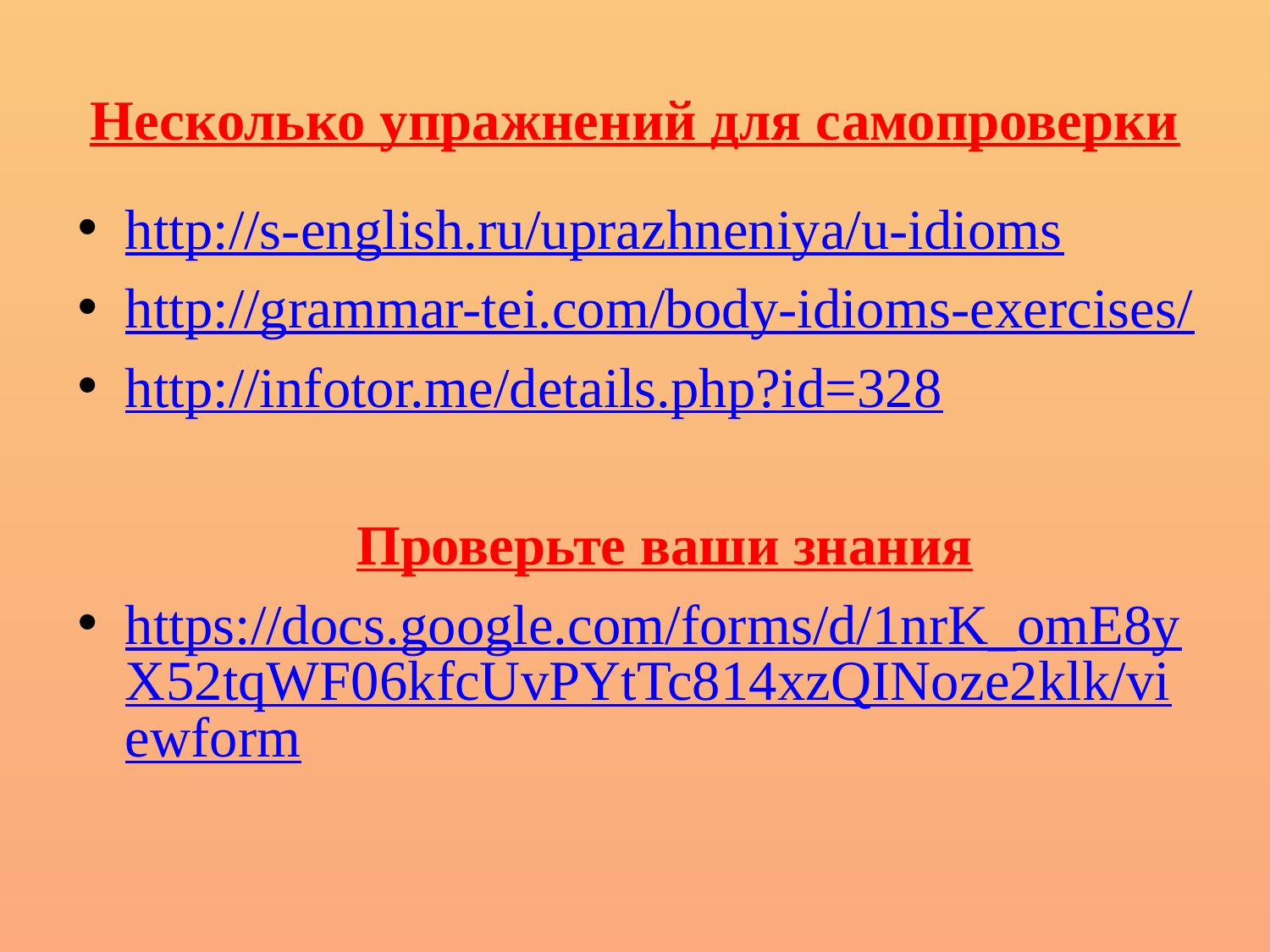

# Несколько упражнений для самопроверки
http://s-english.ru/uprazhneniya/u-idioms
http://grammar-tei.com/body-idioms-exercises/
http://infotor.me/details.php?id=328

    Проверьте ваши знания
https://docs.google.com/forms/d/1nrK_omE8yX52tqWF06kfcUvPYtTc814xzQINoze2klk/viewform